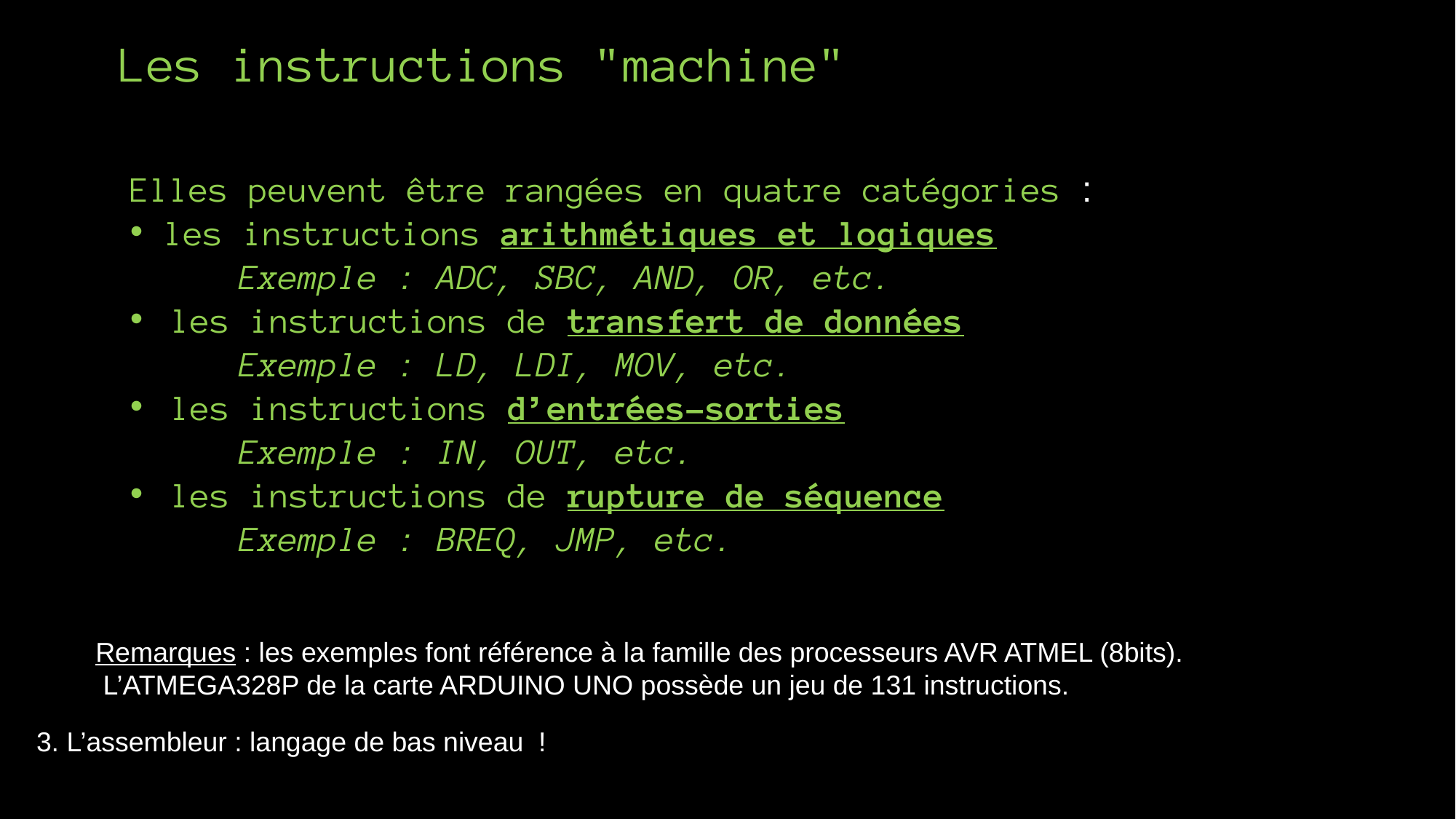

# Les instructions "machine"
Elles peuvent être rangées en quatre catégories :
les instructions arithmétiques et logiques
	Exemple : ADC, SBC, AND, OR, etc.
les instructions de transfert de données
	Exemple : LD, LDI, MOV, etc.
les instructions d’entrées-sorties
	Exemple : IN, OUT, etc.
les instructions de rupture de séquence
	Exemple : BREQ, JMP, etc.
Remarques : les exemples font référence à la famille des processeurs AVR ATMEL (8bits).
 L’ATMEGA328P de la carte ARDUINO UNO possède un jeu de 131 instructions.
3. L’assembleur : langage de bas niveau  !